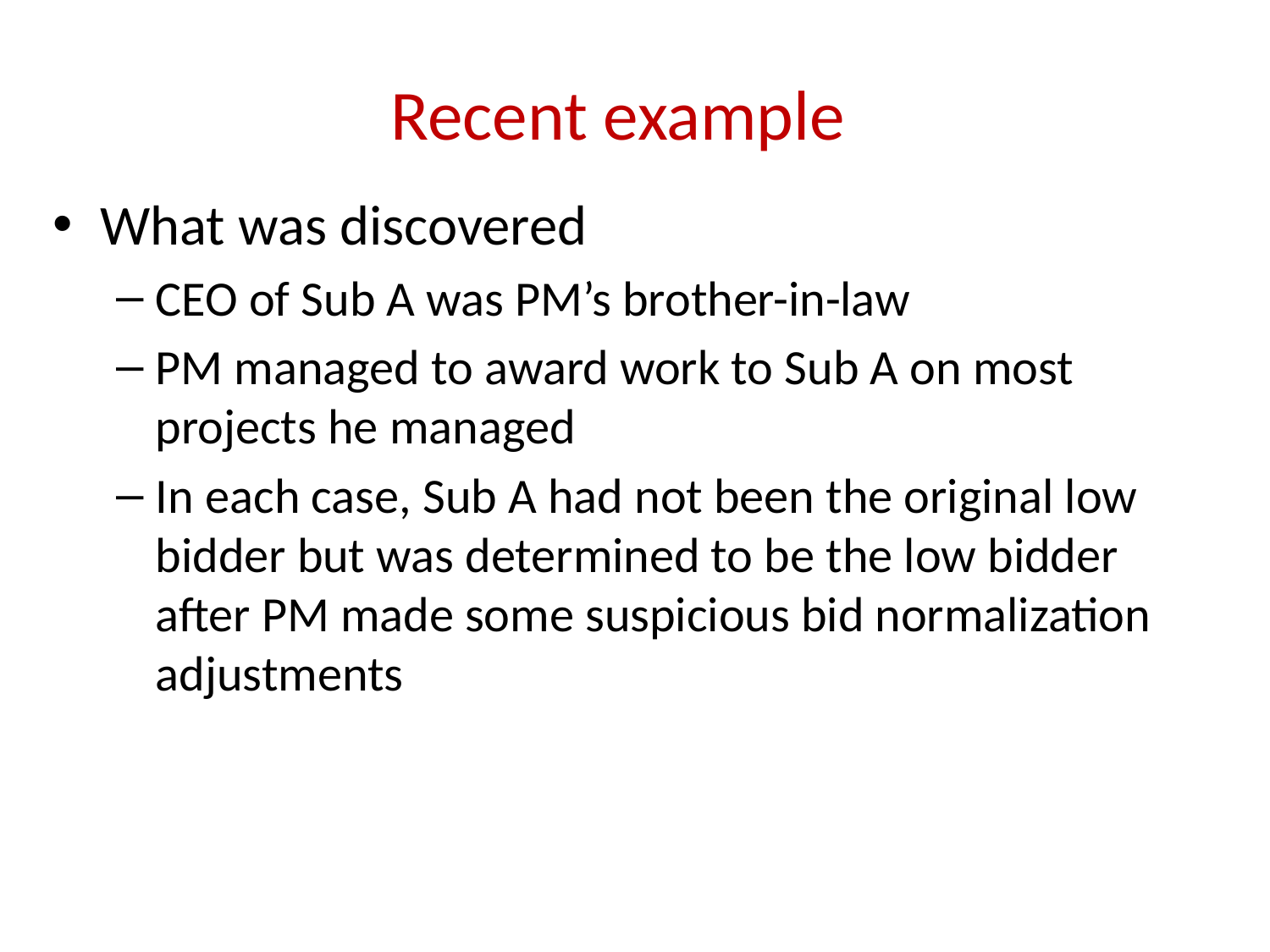

# Recent example
What was discovered
CEO of Sub A was PM’s brother-in-law
PM managed to award work to Sub A on most projects he managed
In each case, Sub A had not been the original low bidder but was determined to be the low bidder after PM made some suspicious bid normalization adjustments